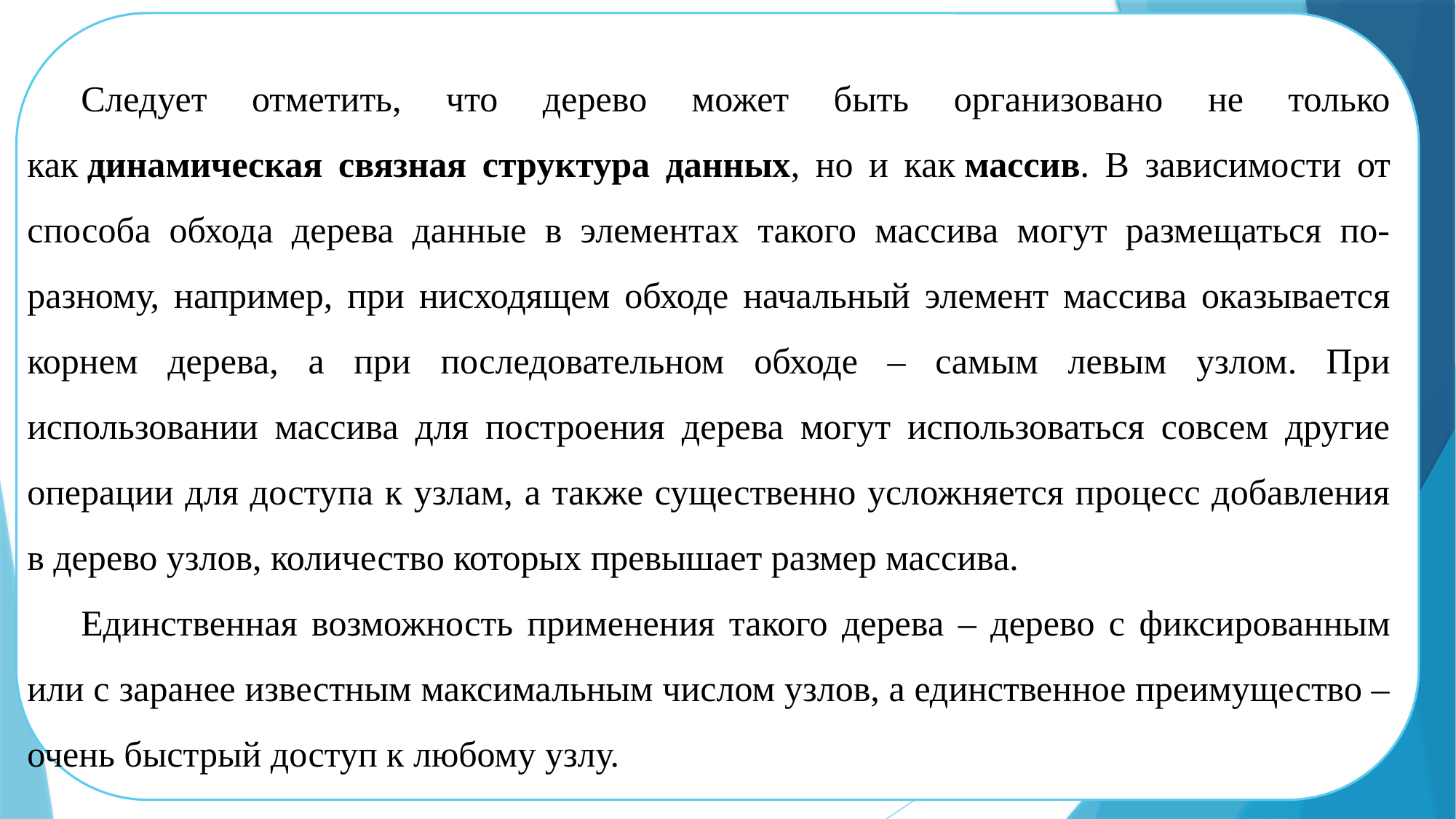

Следует отметить, что дерево может быть организовано не только как динамическая связная структура данных, но и как массив. В зависимости от способа обхода дерева данные в элементах такого массива могут размещаться по-разному, например, при нисходящем обходе начальный элемент массива оказывается корнем дерева, а при последовательном обходе – самым левым узлом. При использовании массива для построения дерева могут использоваться совсем другие операции для доступа к узлам, а также существенно усложняется процесс добавления в дерево узлов, количество которых превышает размер массива.
Единственная возможность применения такого дерева – дерево с фиксированным или с заранее известным максимальным числом узлов, а единственное преимущество – очень быстрый доступ к любому узлу.